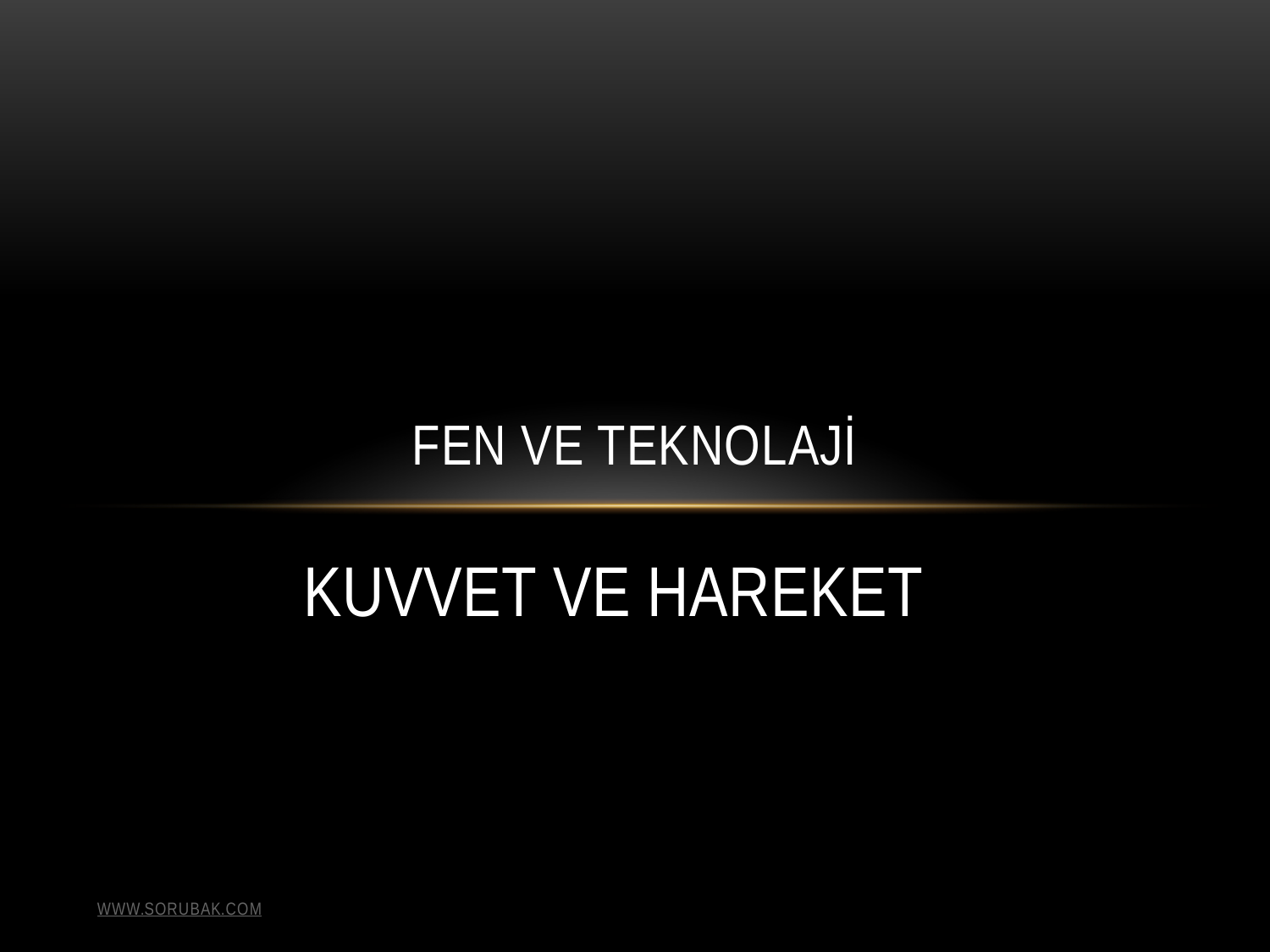

# FEN VE TEKNOLAJİ
KUVVET VE HAREKET
www.sorubak.com